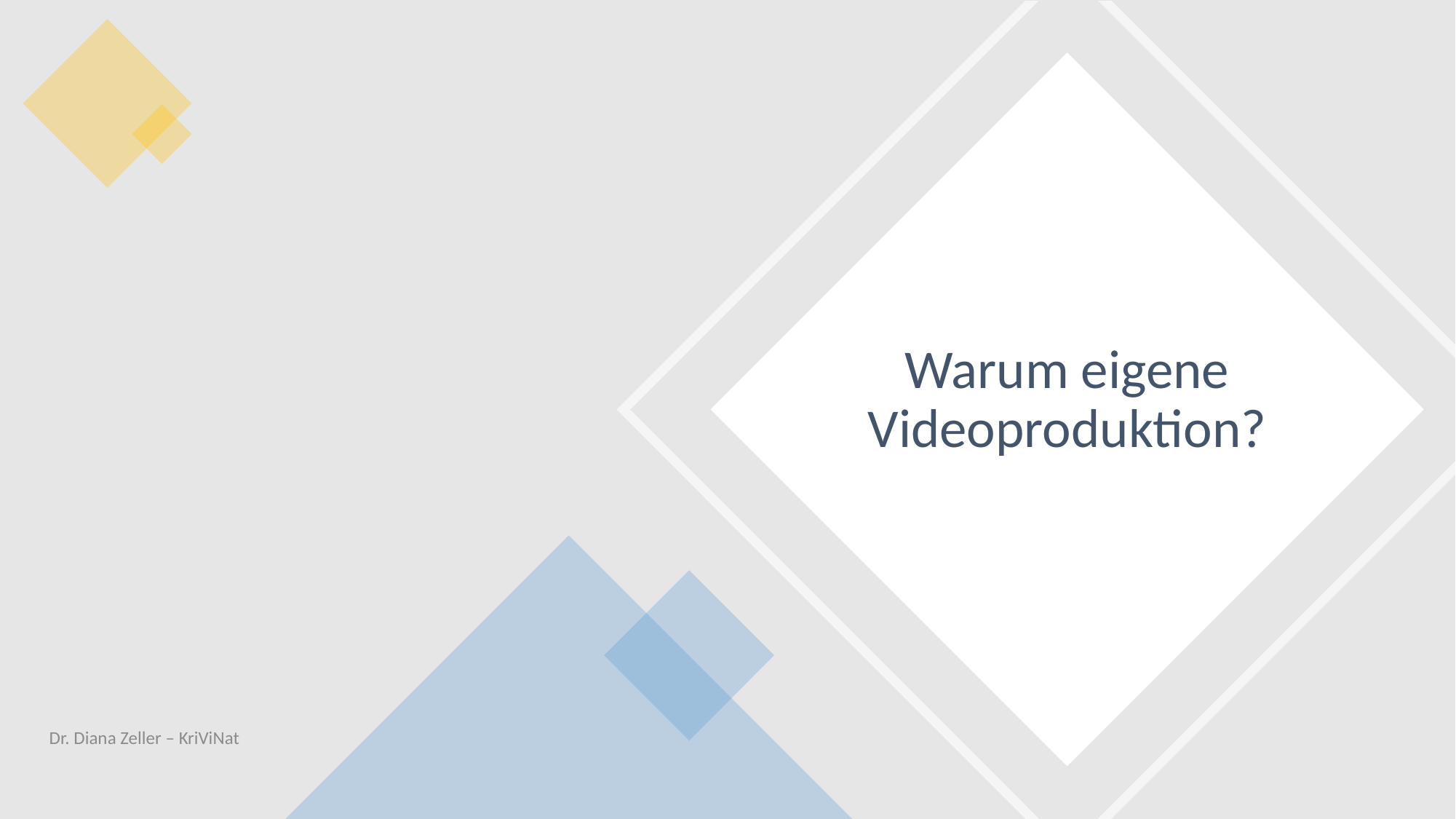

# Warum eigene Videoproduktion?

Dr. Diana Zeller – KriViNat